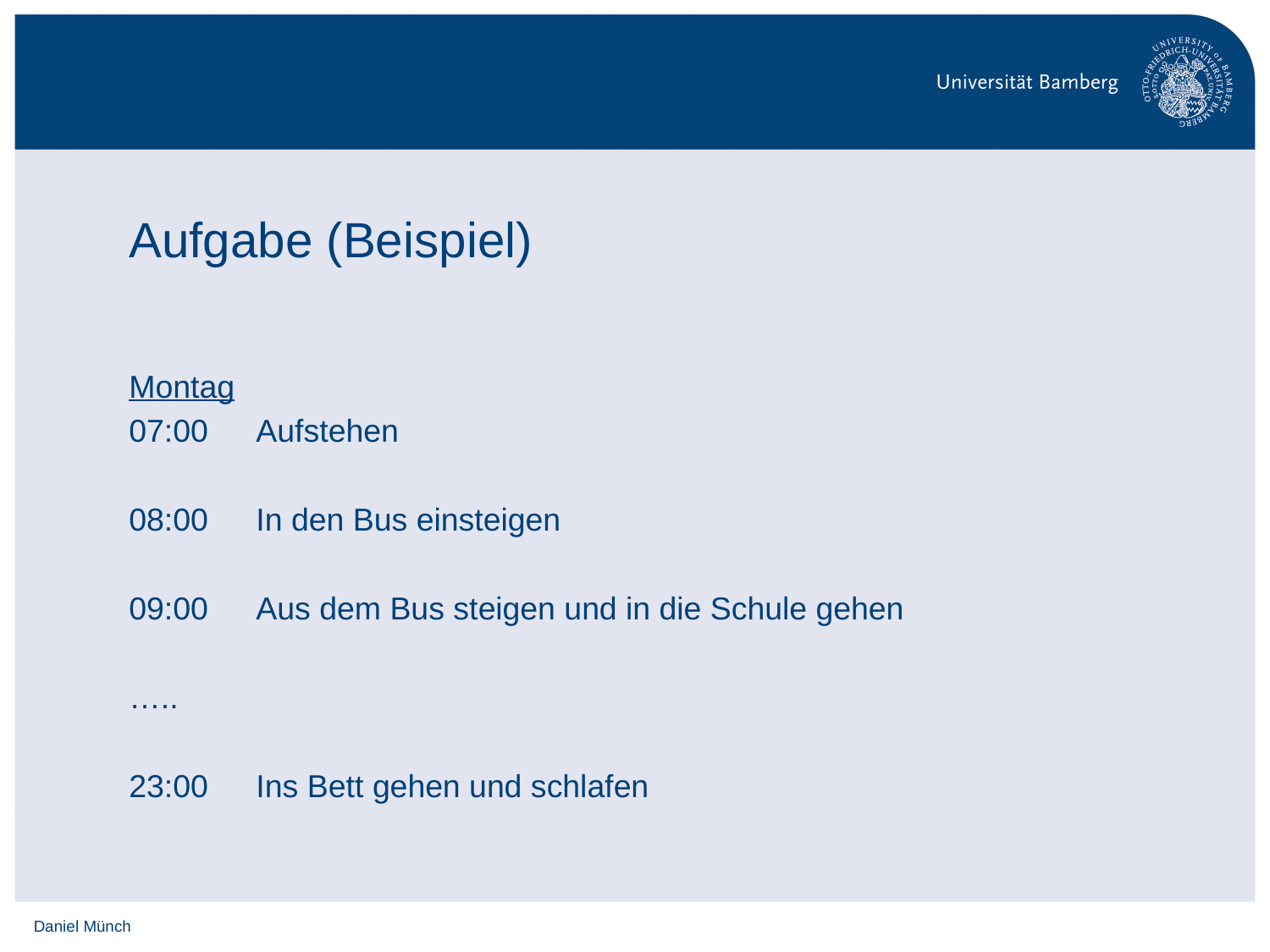

# Aufgabe (Beispiel)
Montag
07:00	Aufstehen

08:00	In den Bus einsteigen

09:00 	Aus dem Bus steigen und in die Schule gehen

…..

23:00	Ins Bett gehen und schlafen